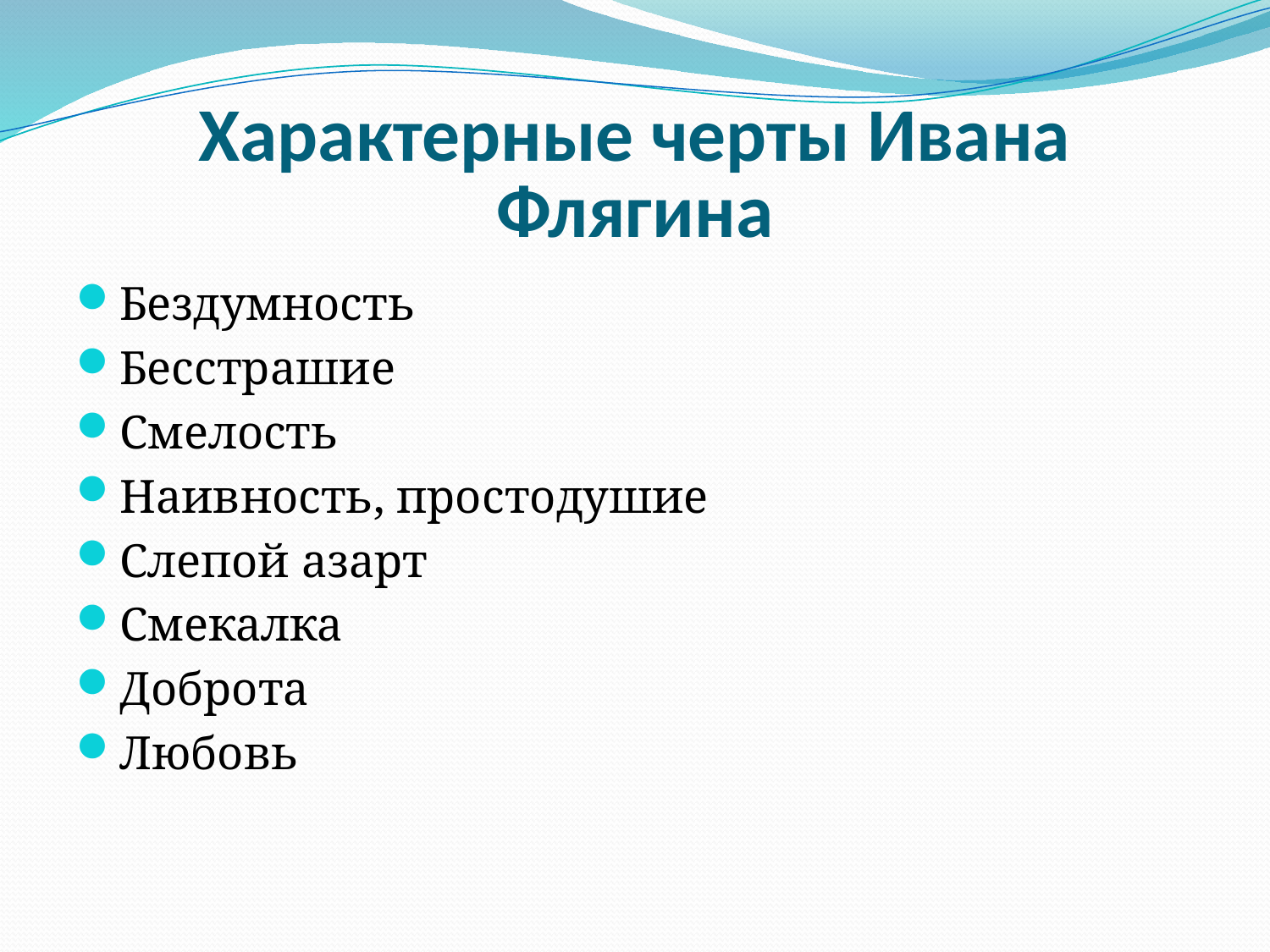

# Характерные черты Ивана Флягина
Бездумность
Бесстрашие
Смелость
Наивность, простодушие
Слепой азарт
Смекалка
Доброта
Любовь